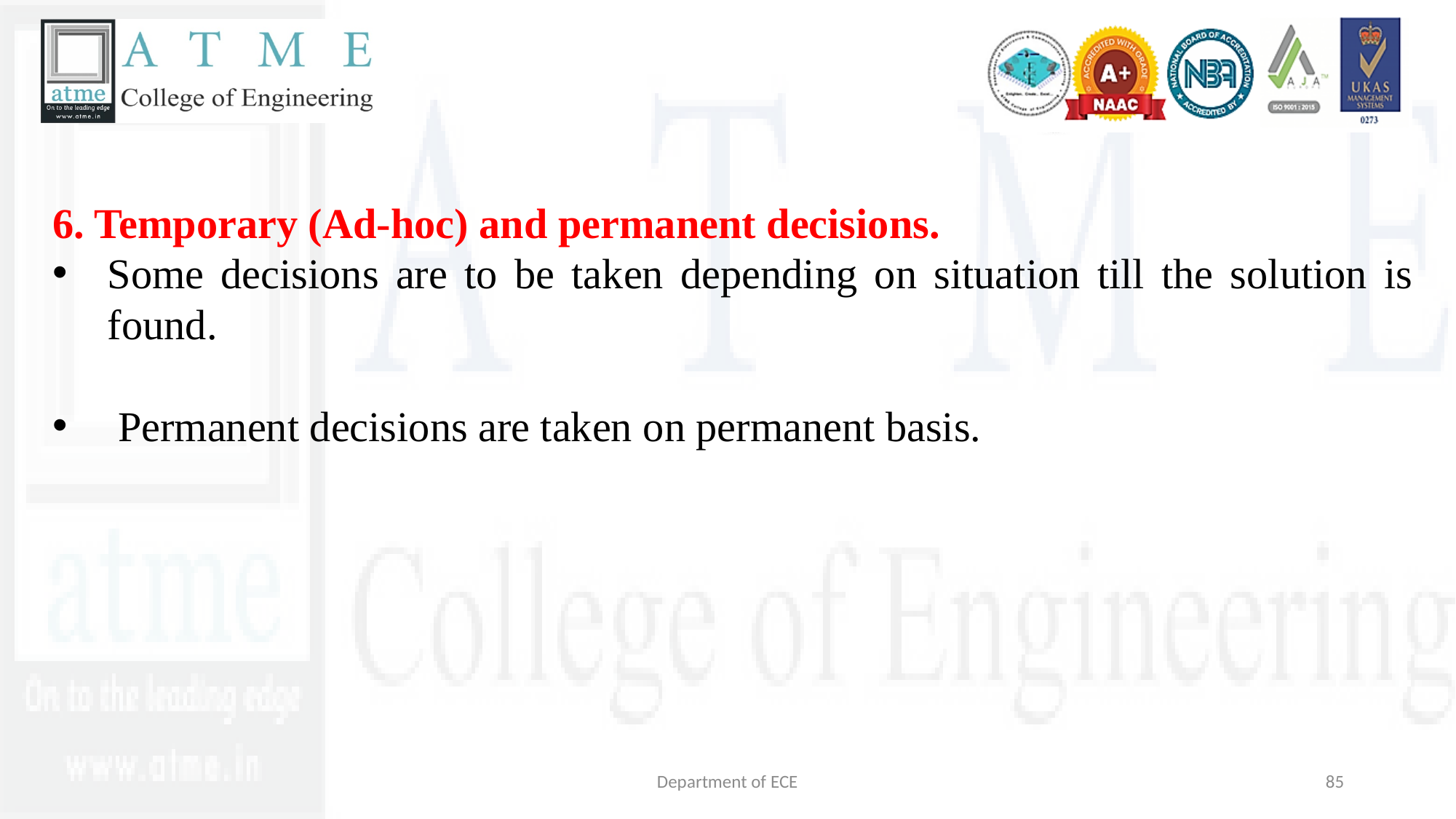

6. Temporary (Ad-hoc) and permanent decisions.
Some decisions are to be taken depending on situation till the solution is found.

 Permanent decisions are taken on permanent basis.

Department of ECE
85